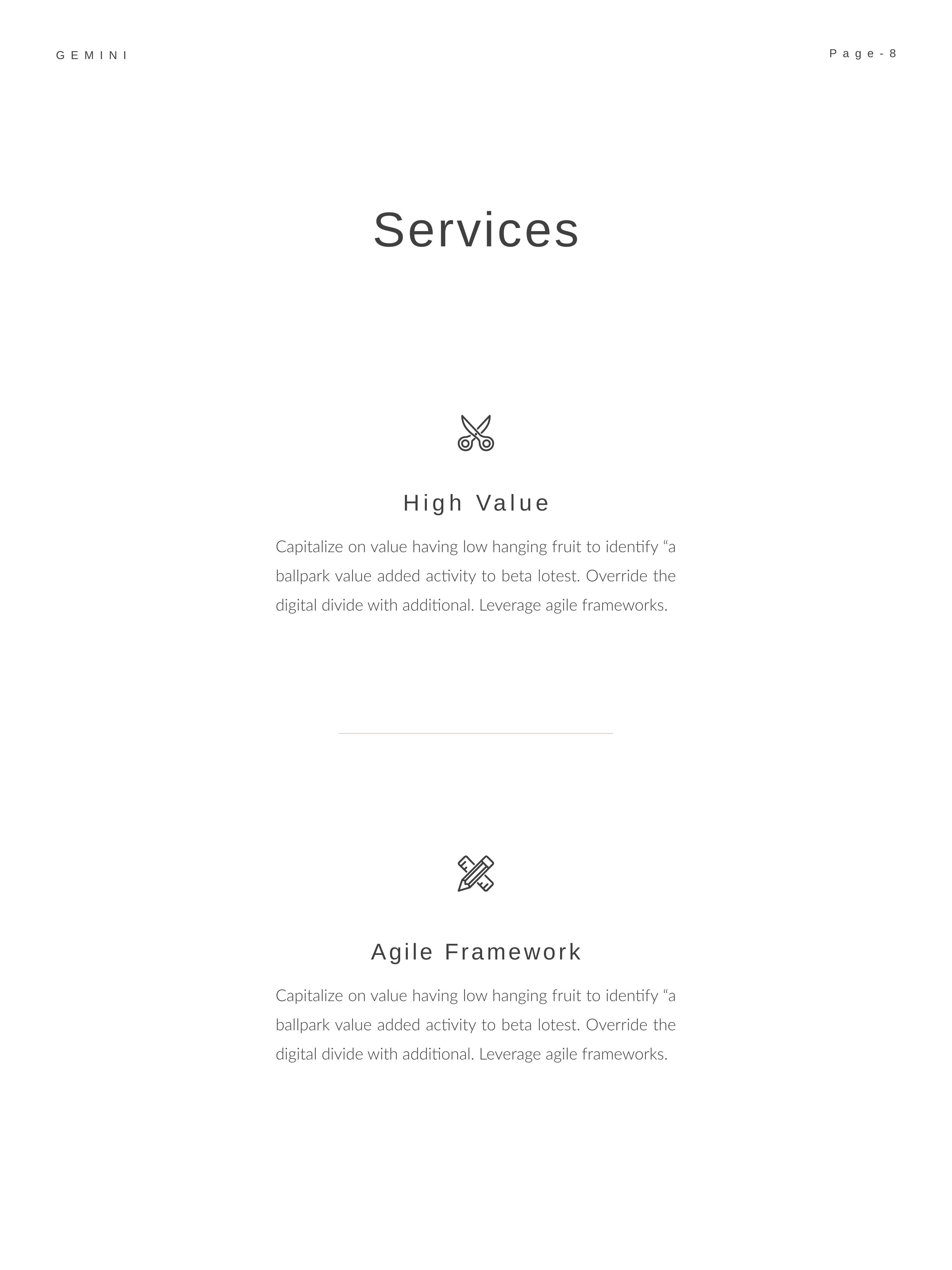

Page-8
GEMINI
Services

High Value
Capitalize on value having low hanging fruit to identify “a ballpark value added activity to beta lotest. Override the digital divide with additional. Leverage agile frameworks.

Agile Framework
Capitalize on value having low hanging fruit to identify “a ballpark value added activity to beta lotest. Override the digital divide with additional. Leverage agile frameworks.